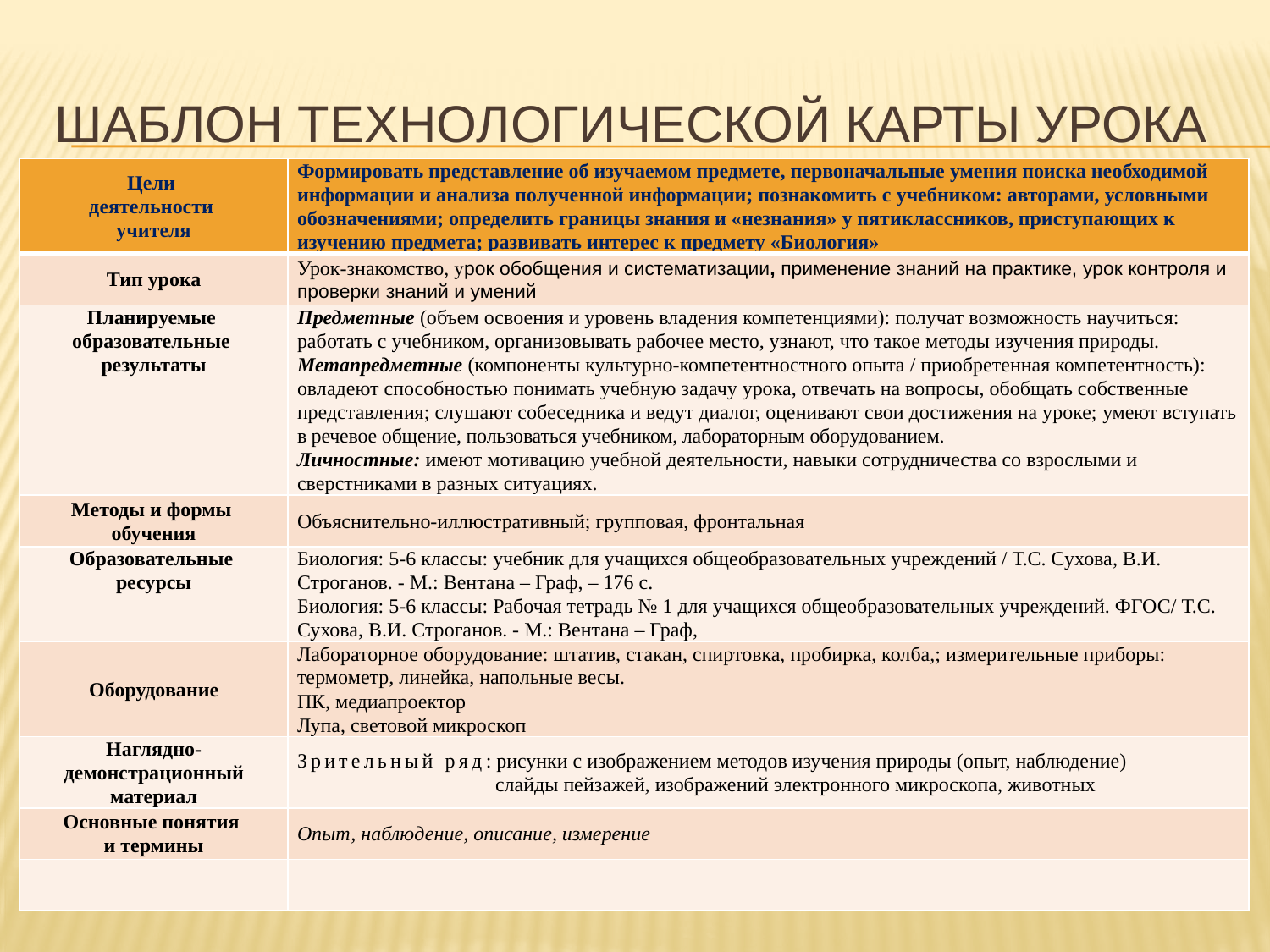

# Шаблон технологической карты урока
| Цели деятельности учителя | Формировать представление об изучаемом предмете, первоначальные умения поиска необходимой информации и анализа полученной информации; познакомить с учебником: авторами, условными обозначениями; определить границы знания и «незнания» у пятиклассников, приступающих к изучению предмета; развивать интерес к предмету «Биология» |
| --- | --- |
| Тип урока | Урок-знакомство, урок обобщения и систематизации, применение знаний на практике, урок контроля и проверки знаний и умений |
| Планируемые образовательные результаты | Предметные (объем освоения и уровень владения компетенциями): получат возможность научиться: работать с учебником, организовывать рабочее место, узнают, что такое методы изучения природы. Метапредметные (компоненты культурно-компетентностного опыта / приобретенная компетентность): овладеют способностью понимать учебную задачу урока, отвечать на вопросы, обобщать собственные представления; слушают собеседника и ведут диалог, оценивают свои достижения на уроке; умеют вступать в речевое общение, пользоваться учебником, лабораторным оборудованием. Личностные: имеют мотивацию учебной деятельности, навыки сотрудничества со взрослыми и сверстниками в разных ситуациях. |
| методы и формы обучения | объяснительно-иллюстративный; групповая, фронтальная |
| Образовательные ресурсы | Биология: 5-6 классы: учебник для учащихся общеобразовательных учреждений / Т.С. Сухова, В.И. Строганов. - М.: Вентана – Граф, – 176 с. Биология: 5-6 классы: Рабочая тетрадь № 1 для учащихся общеобразовательных учреждений. ФГОС/ Т.С. Сухова, В.И. Строганов. - М.: Вентана – Граф, |
| Оборудование | Лабораторное оборудование: штатив, стакан, спиртовка, пробирка, колба,; измерительные приборы: термометр, линейка, напольные весы. ПК, медиапроектор Лупа, световой микроскоп |
| Наглядно-демонстрационный материал | Зрительный ряд: рисунки с изображением методов изучения природы (опыт, наблюдение) слайды пейзажей, изображений электронного микроскопа, животных |
| Основные понятия и термины | Опыт, наблюдение, описание, измерение |
|  |  |